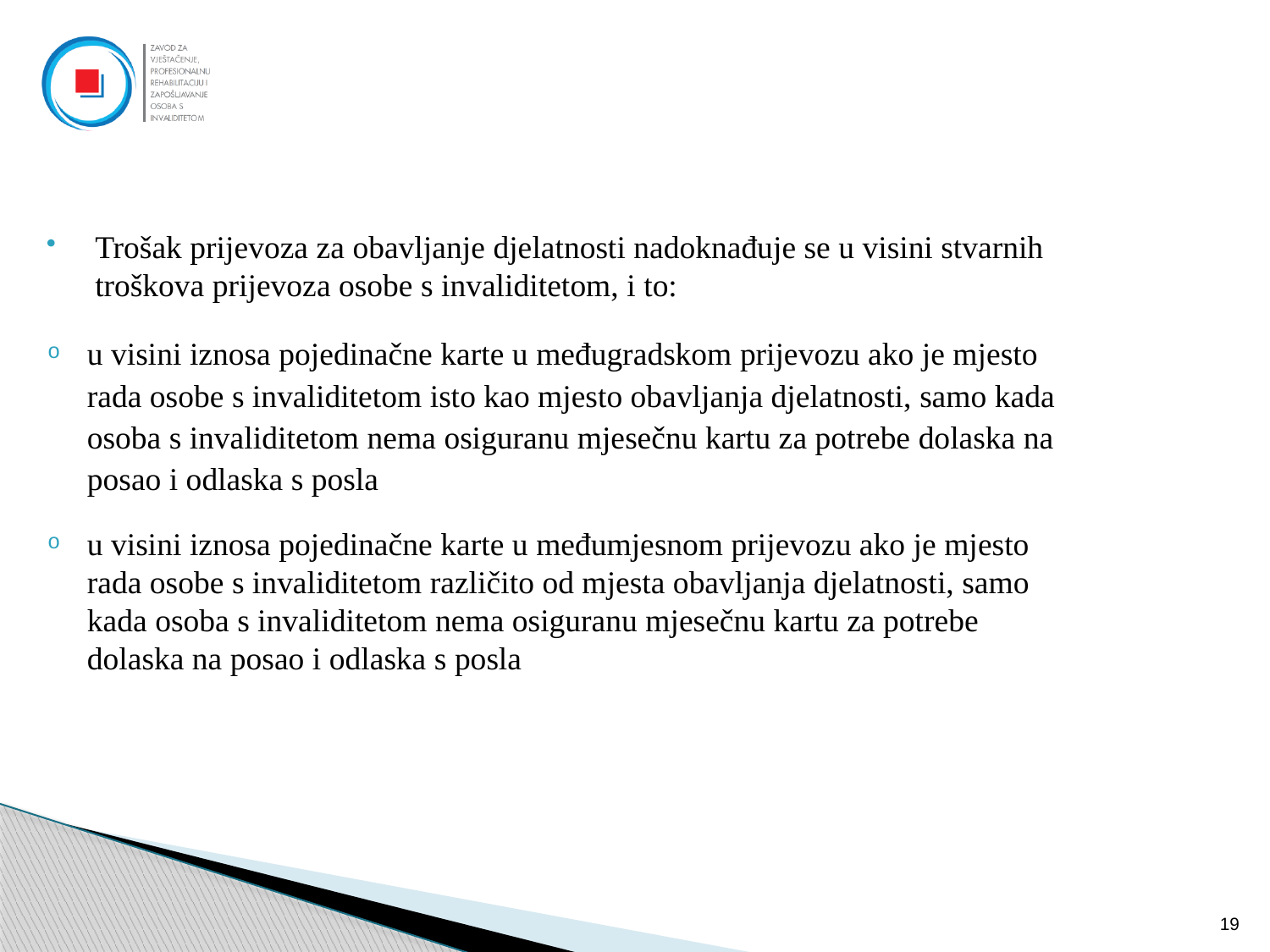

#

Trošak prijevoza za obavljanje djelatnosti nadoknađuje se u visini stvarnih troškova prijevoza osobe s invaliditetom, i to:
u visini iznosa pojedinačne karte u međugradskom prijevozu ako je mjesto rada osobe s invaliditetom isto kao mjesto obavljanja djelatnosti, samo kada osoba s invaliditetom nema osiguranu mjesečnu kartu za potrebe dolaska na posao i odlaska s posla
u visini iznosa pojedinačne karte u međumjesnom prijevozu ako je mjesto rada osobe s invaliditetom različito od mjesta obavljanja djelatnosti, samo kada osoba s invaliditetom nema osiguranu mjesečnu kartu za potrebe dolaska na posao i odlaska s posla

19